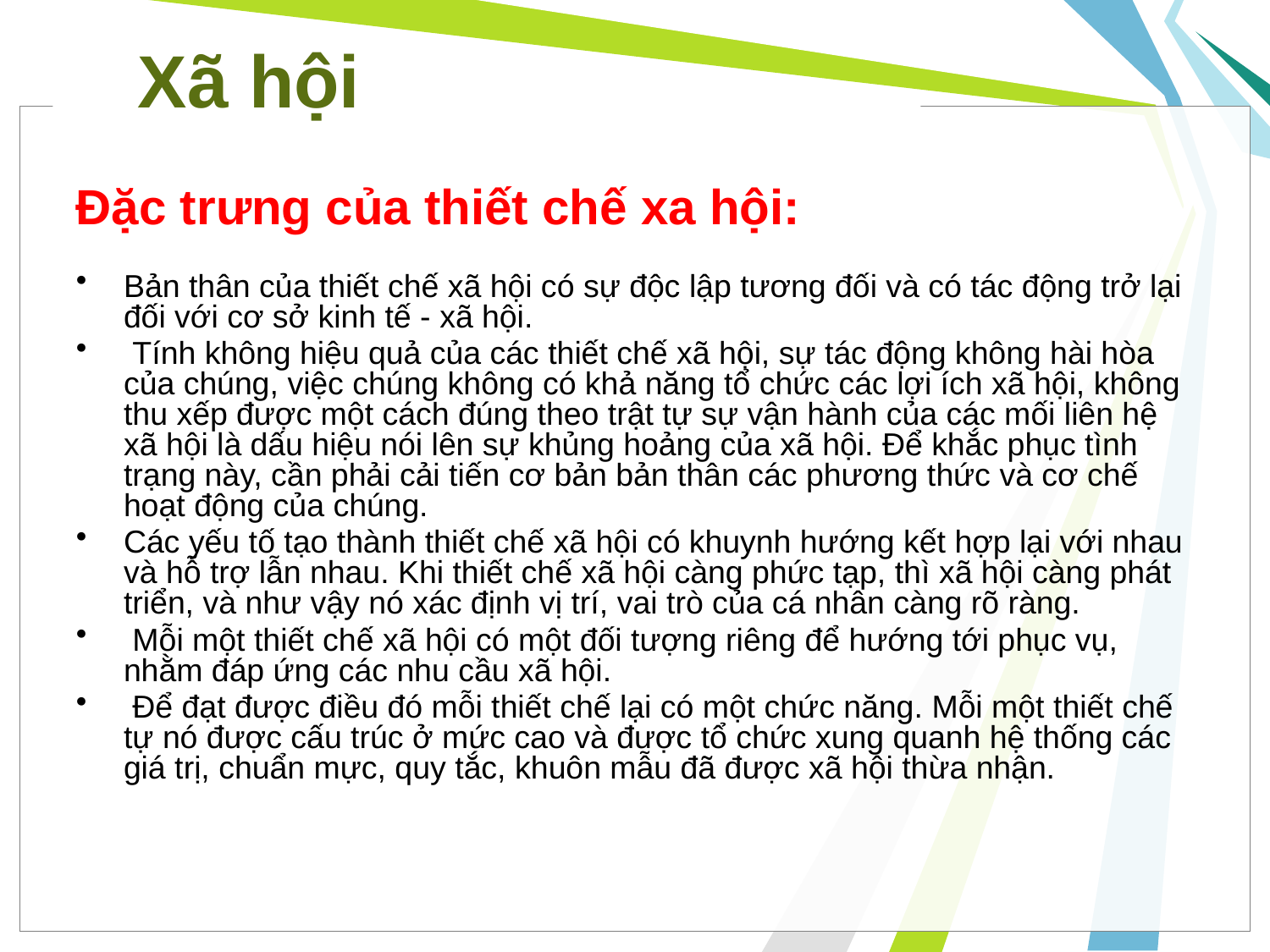

Xã hội
Đặc trưng của thiết chế xa hội:

Bản thân của thiết chế xã hội có sự độc lập tương đối và có tác động trở lại đối với cơ sở kinh tế - xã hội.
 Tính không hiệu quả của các thiết chế xã hội, sự tác động không hài hòa của chúng, việc chúng không có khả năng tổ chức các lợi ích xã hội, không thu xếp được một cách đúng theo trật tự sự vận hành của các mối liên hệ xã hội là dấu hiệu nói lên sự khủng hoảng của xã hội. Để khắc phục tình trạng này, cần phải cải tiến cơ bản bản thân các phương thức và cơ chế hoạt động của chúng.
Các yếu tố tạo thành thiết chế xã hội có khuynh hướng kết hợp lại với nhau và hỗ trợ lẫn nhau. Khi thiết chế xã hội càng phức tạp, thì xã hội càng phát triển, và như vậy nó xác định vị trí, vai trò của cá nhân càng rõ ràng.
 Mỗi một thiết chế xã hội có một đối tượng riêng để hướng tới phục vụ, nhằm đáp ứng các nhu cầu xã hội.
 Để đạt được điều đó mỗi thiết chế lại có một chức năng. Mỗi một thiết chế tự nó được cấu trúc ở mức cao và được tổ chức xung quanh hệ thống các giá trị, chuẩn mực, quy tắc, khuôn mẫu đã được xã hội thừa nhận.